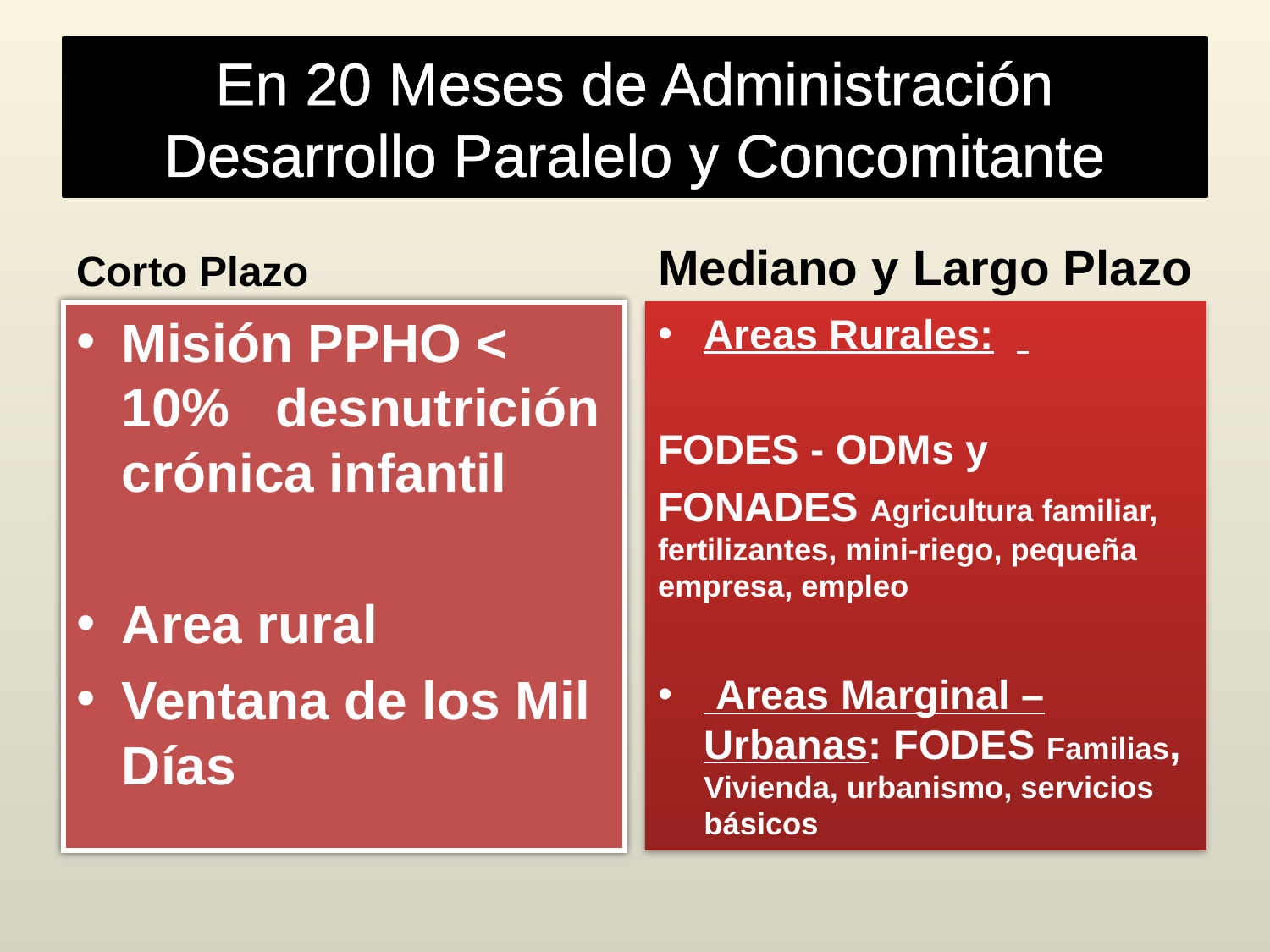

# En 20 Meses de Administración Desarrollo Paralelo y Concomitante

Corto Plazo

Mediano y Largo Plazo
Misión PPHO < 10%   desnutrición crónica infantil

Area rural
Ventana de los Mil  Días

Areas Rurales:

FODES - ODMs y
FONADES Agricultura familiar, fertilizantes, mini-riego, pequeña empresa, empleo

 Areas Marginal – Urbanas: FODES Familias, Vivienda, urbanismo, servicios básicos